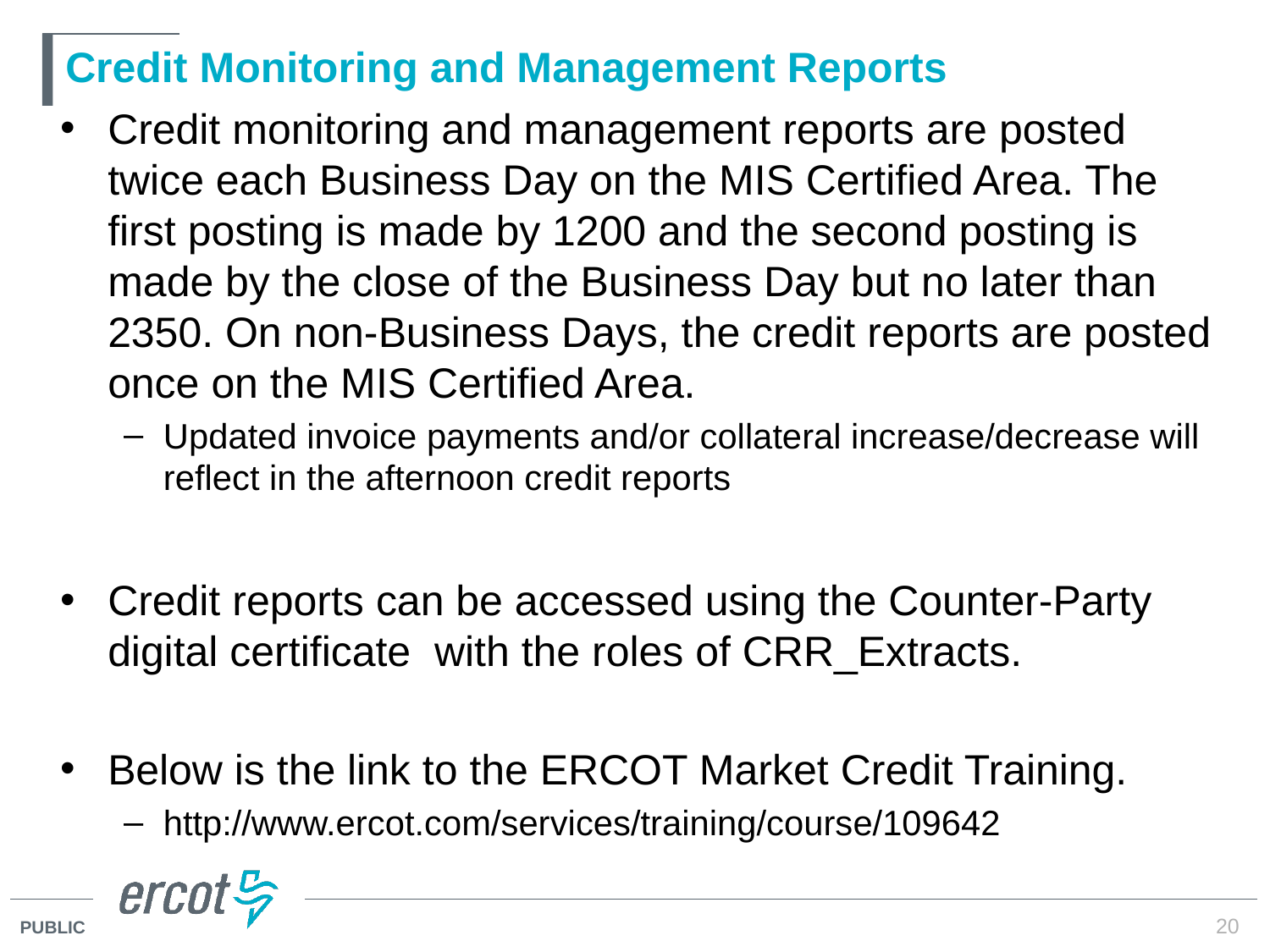

# Credit Monitoring and Management Reports
Credit monitoring and management reports are posted twice each Business Day on the MIS Certified Area. The first posting is made by 1200 and the second posting is made by the close of the Business Day but no later than 2350. On non-Business Days, the credit reports are posted once on the MIS Certified Area.
Updated invoice payments and/or collateral increase/decrease will reflect in the afternoon credit reports

Credit reports can be accessed using the Counter-Party digital certificate  with the roles of CRR_Extracts.

Below is the link to the ERCOT Market Credit Training.
http://www.ercot.com/services/training/course/109642

20